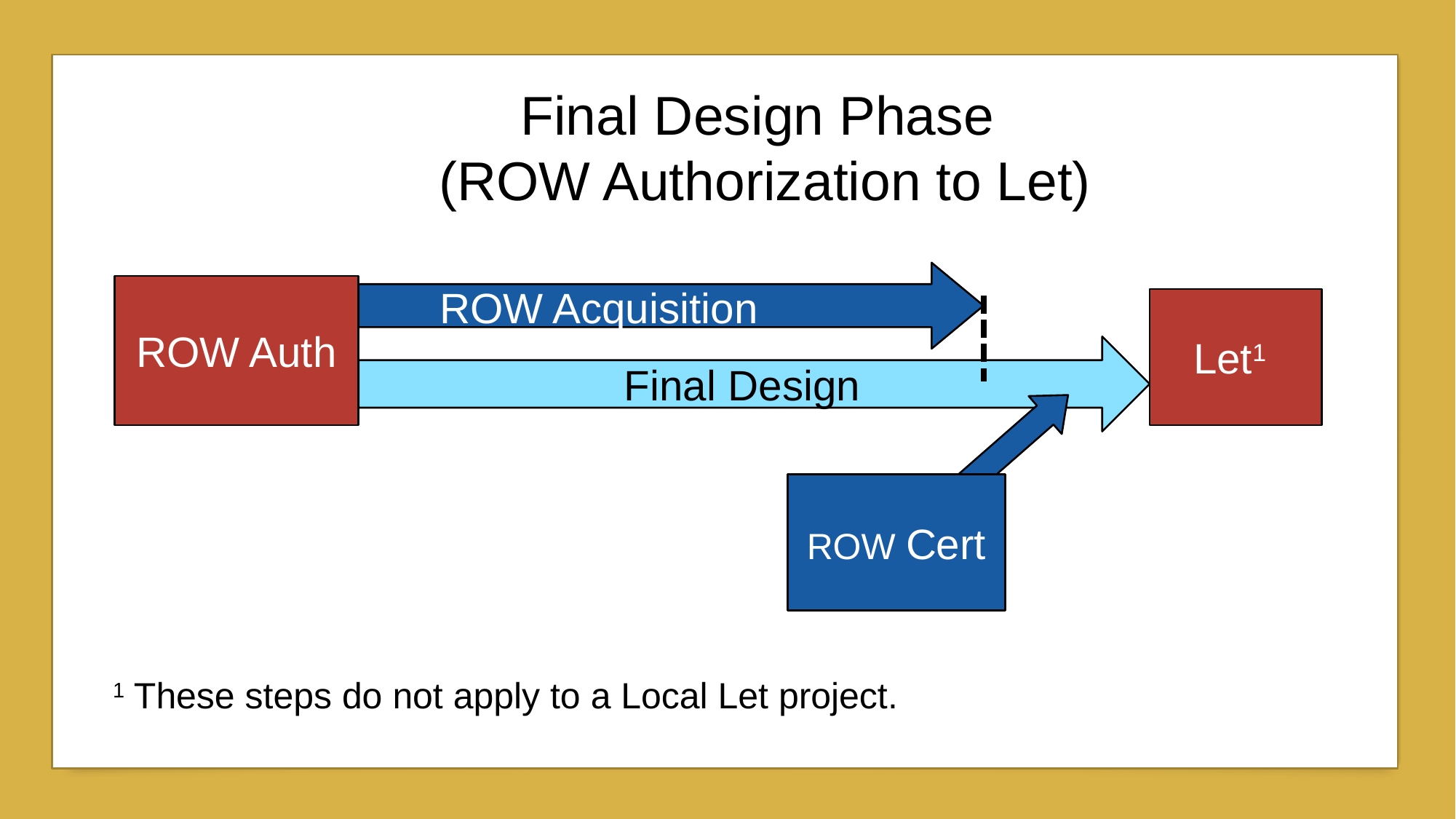

Final Design Phase
(ROW Authorization to Let)
ROW Auth
ROW Acquisition
Let1
Final Design

ROW Cert
1 These steps do not apply to a Local Let project.